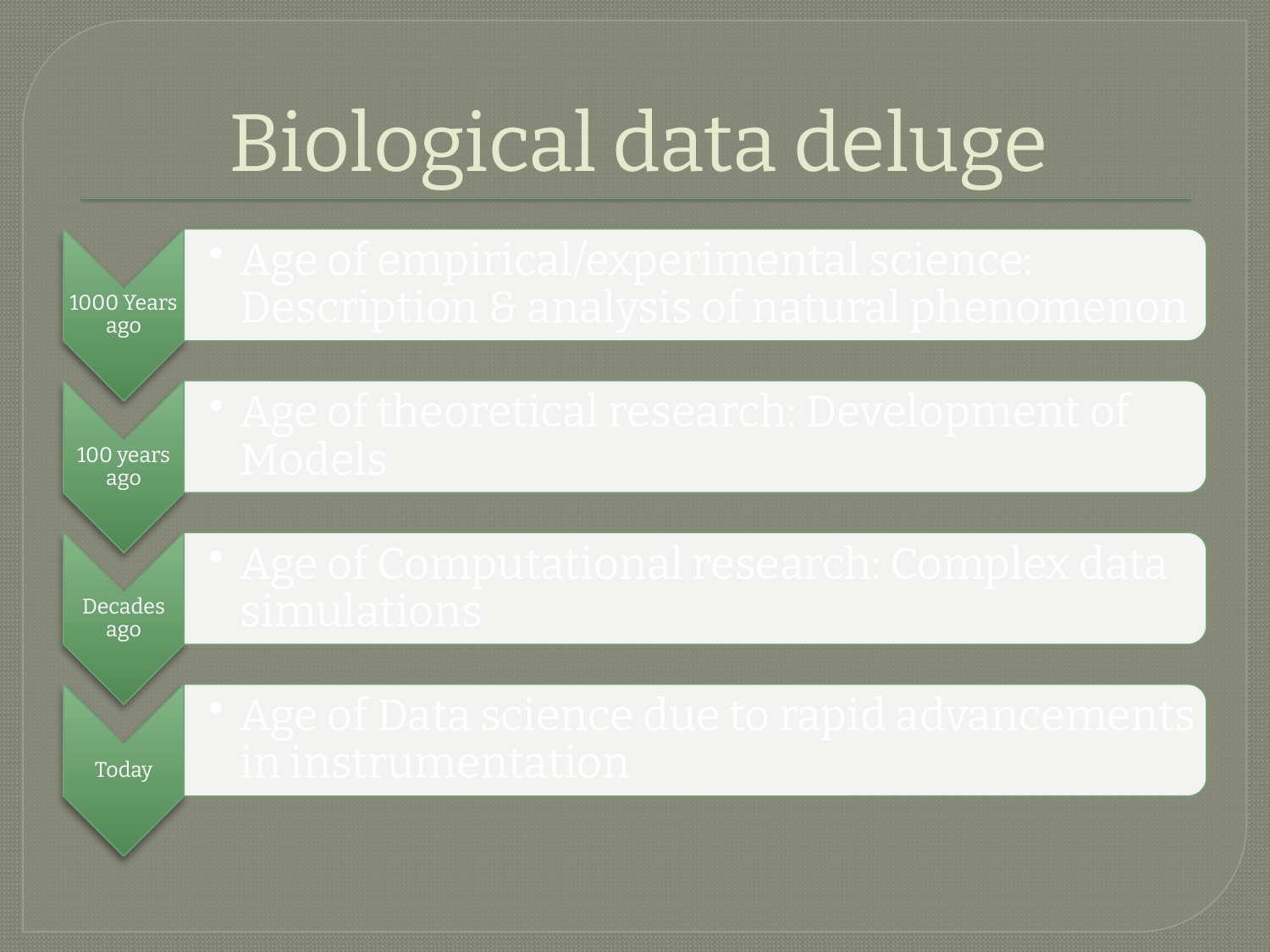

# Biological data deluge
1000 Years ago
Age of empirical/experimental science: Description & analysis of natural phenomenon
100 years ago
Age of theoretical research: Development of Models
Decades ago
Age of Computational research: Complex data simulations
Today
Age of Data science due to rapid advancements in instrumentation